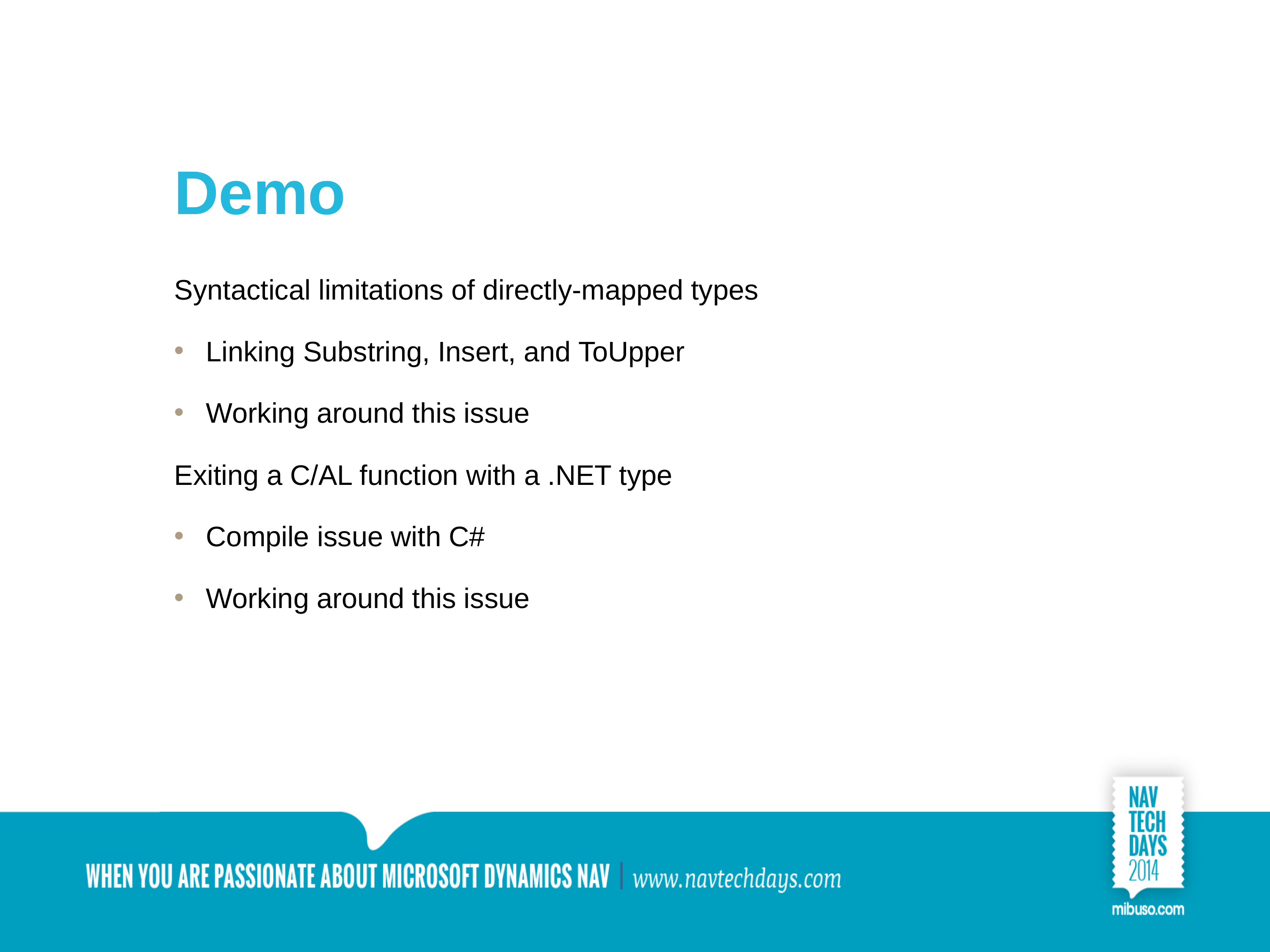

# Demo
Syntactical limitations of directly-mapped types
Linking Substring, Insert, and ToUpper
Working around this issue
Exiting a C/AL function with a .NET type
Compile issue with C#
Working around this issue